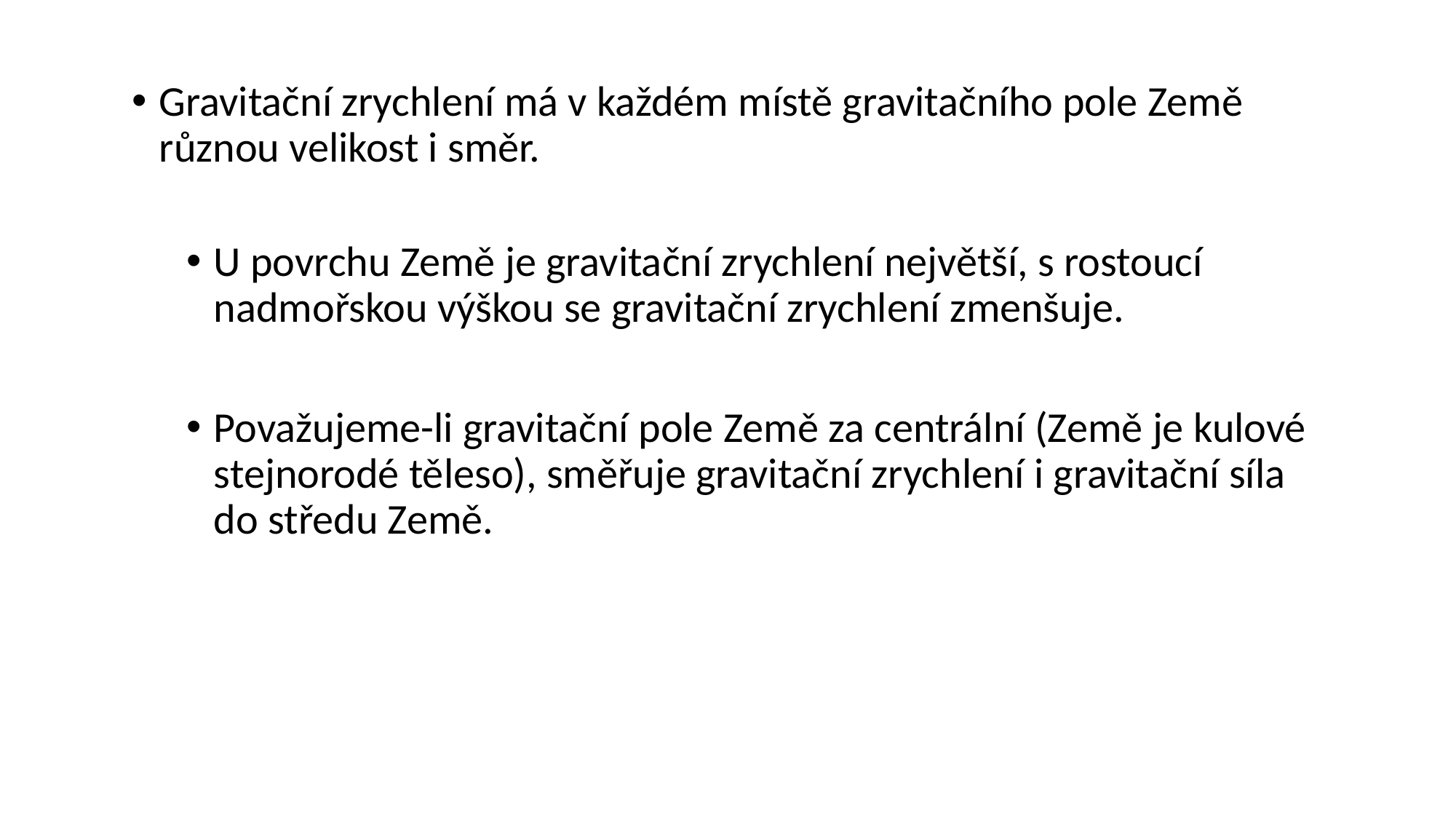

Gravitační zrychlení má v každém místě gravitačního pole Země různou velikost i směr.

U povrchu Země je gravitační zrychlení největší, s rostoucí nadmořskou výškou se gravitační zrychlení zmenšuje.

Považujeme-li gravitační pole Země za centrální (Země je kulové stejnorodé těleso), směřuje gravitační zrychlení i gravitační síla do středu Země.